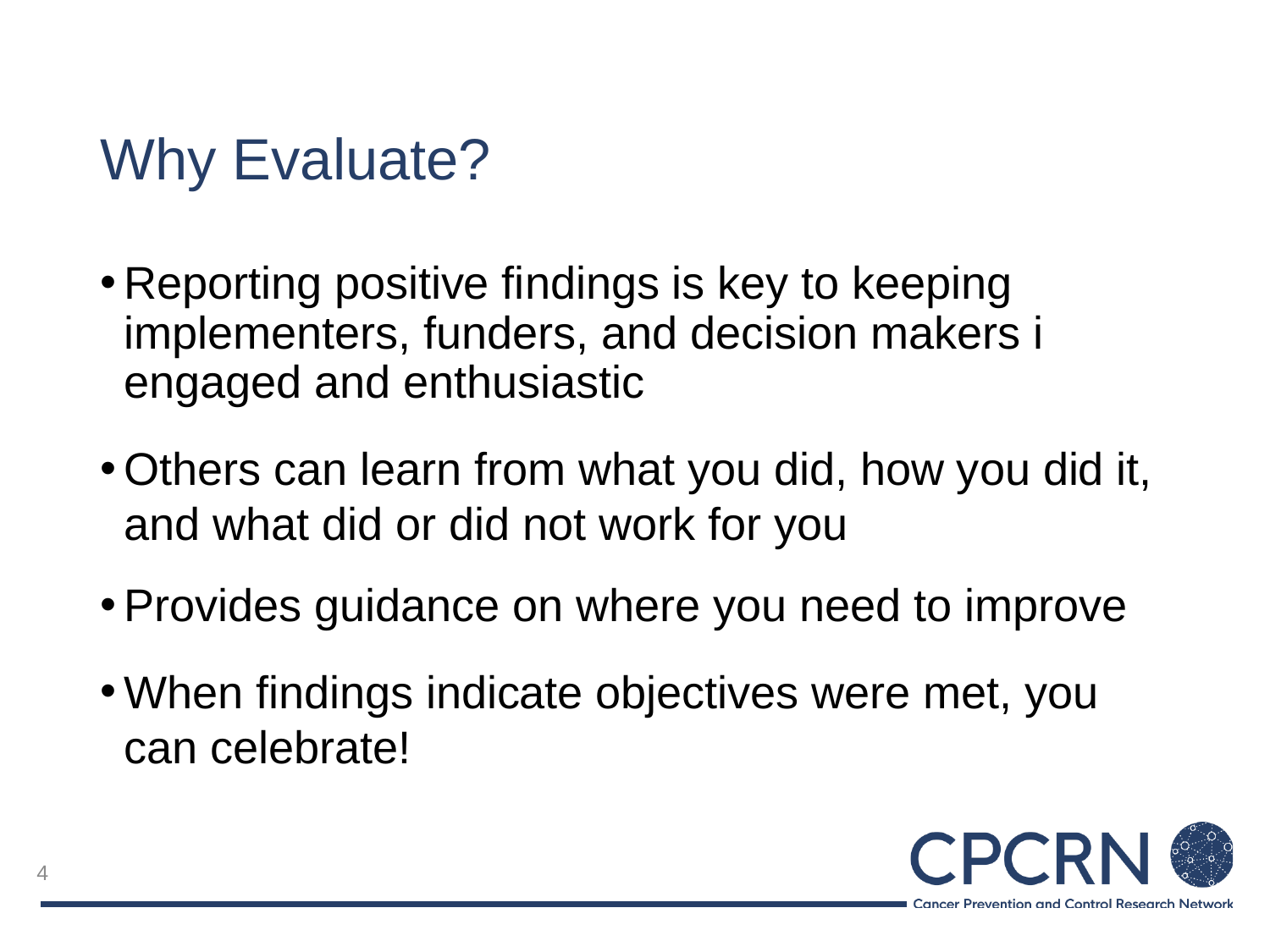

# Why Evaluate?
Reporting positive findings is key to keeping implementers, funders, and decision makers i engaged and enthusiastic
Others can learn from what you did, how you did it, and what did or did not work for you
Provides guidance on where you need to improve
When findings indicate objectives were met, you can celebrate!

4